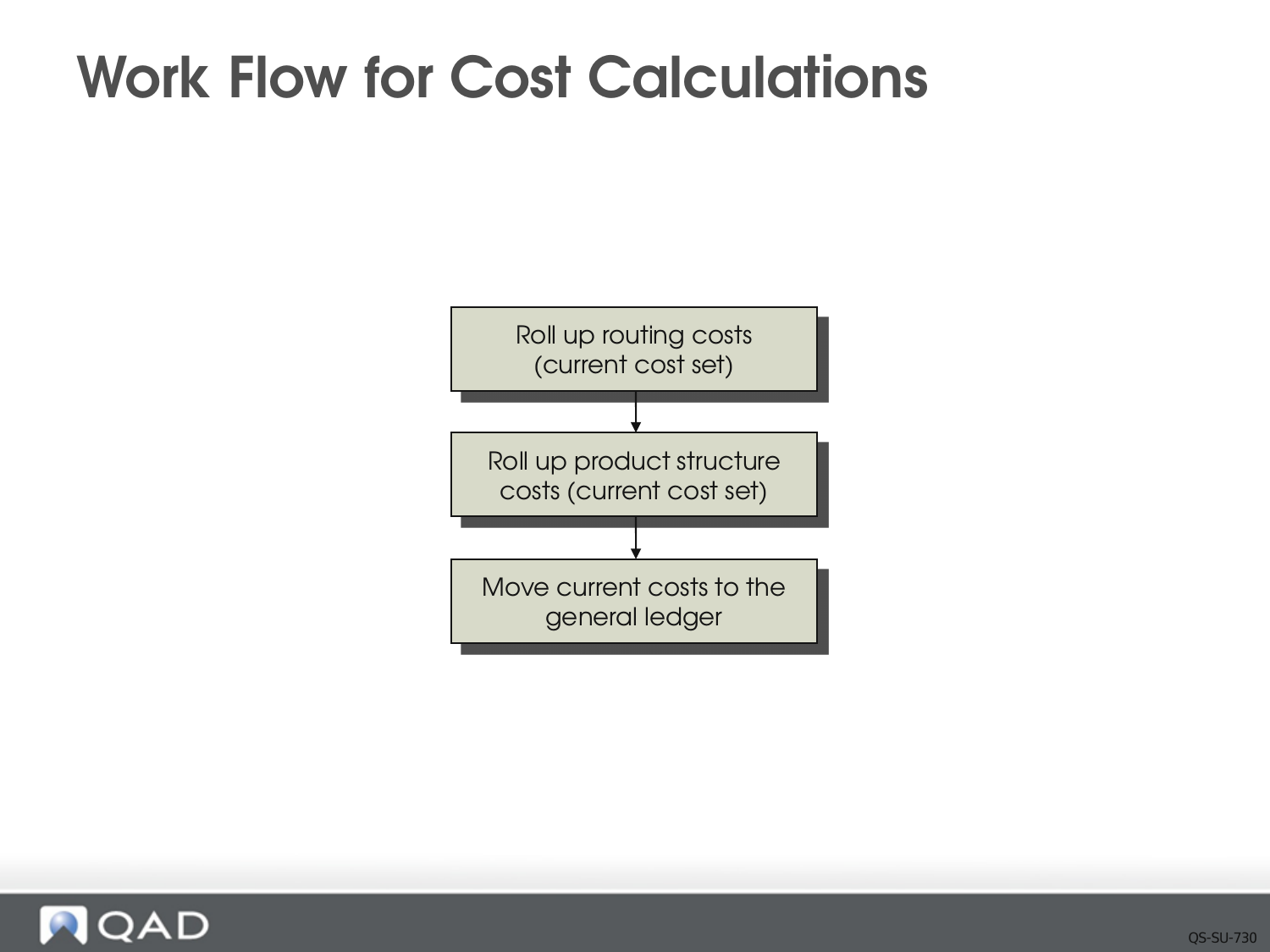

# Work Flow for Cost Calculations
Roll up routing costs (current cost set)

Roll up product structure costs (current cost set)

Move current costs to the general ledger
QS-SU-730